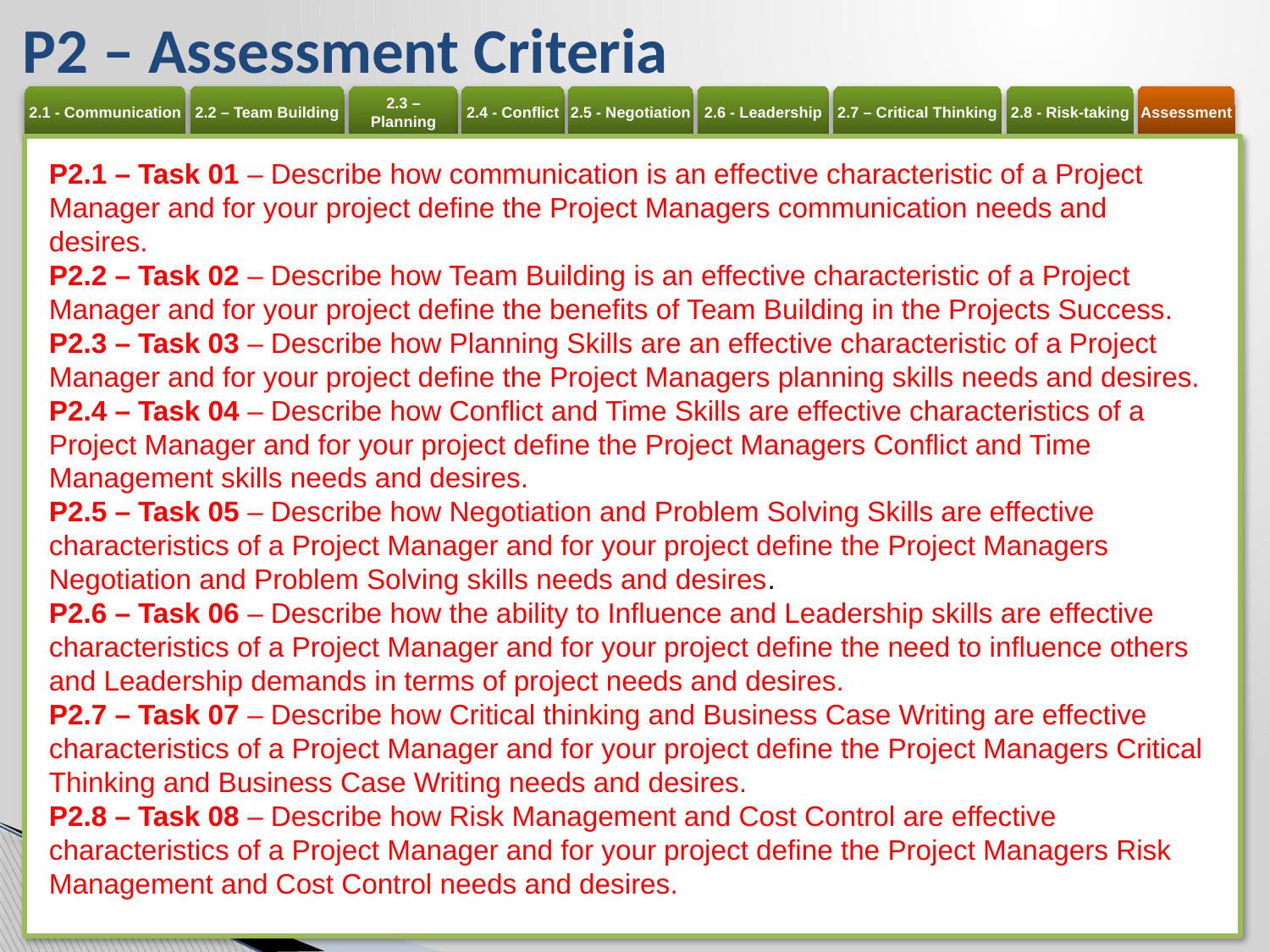

# P2 – Assessment Criteria
P2.1 – Task 01 – Describe how communication is an effective characteristic of a Project Manager and for your project define the Project Managers communication needs and desires.
P2.2 – Task 02 – Describe how Team Building is an effective characteristic of a Project Manager and for your project define the benefits of Team Building in the Projects Success.
P2.3 – Task 03 – Describe how Planning Skills are an effective characteristic of a Project Manager and for your project define the Project Managers planning skills needs and desires.
P2.4 – Task 04 – Describe how Conflict and Time Skills are effective characteristics of a Project Manager and for your project define the Project Managers Conflict and Time Management skills needs and desires.
P2.5 – Task 05 – Describe how Negotiation and Problem Solving Skills are effective characteristics of a Project Manager and for your project define the Project Managers Negotiation and Problem Solving skills needs and desires.
P2.6 – Task 06 – Describe how the ability to Influence and Leadership skills are effective characteristics of a Project Manager and for your project define the need to influence others and Leadership demands in terms of project needs and desires.
P2.7 – Task 07 – Describe how Critical thinking and Business Case Writing are effective characteristics of a Project Manager and for your project define the Project Managers Critical Thinking and Business Case Writing needs and desires.
P2.8 – Task 08 – Describe how Risk Management and Cost Control are effective characteristics of a Project Manager and for your project define the Project Managers Risk Management and Cost Control needs and desires.